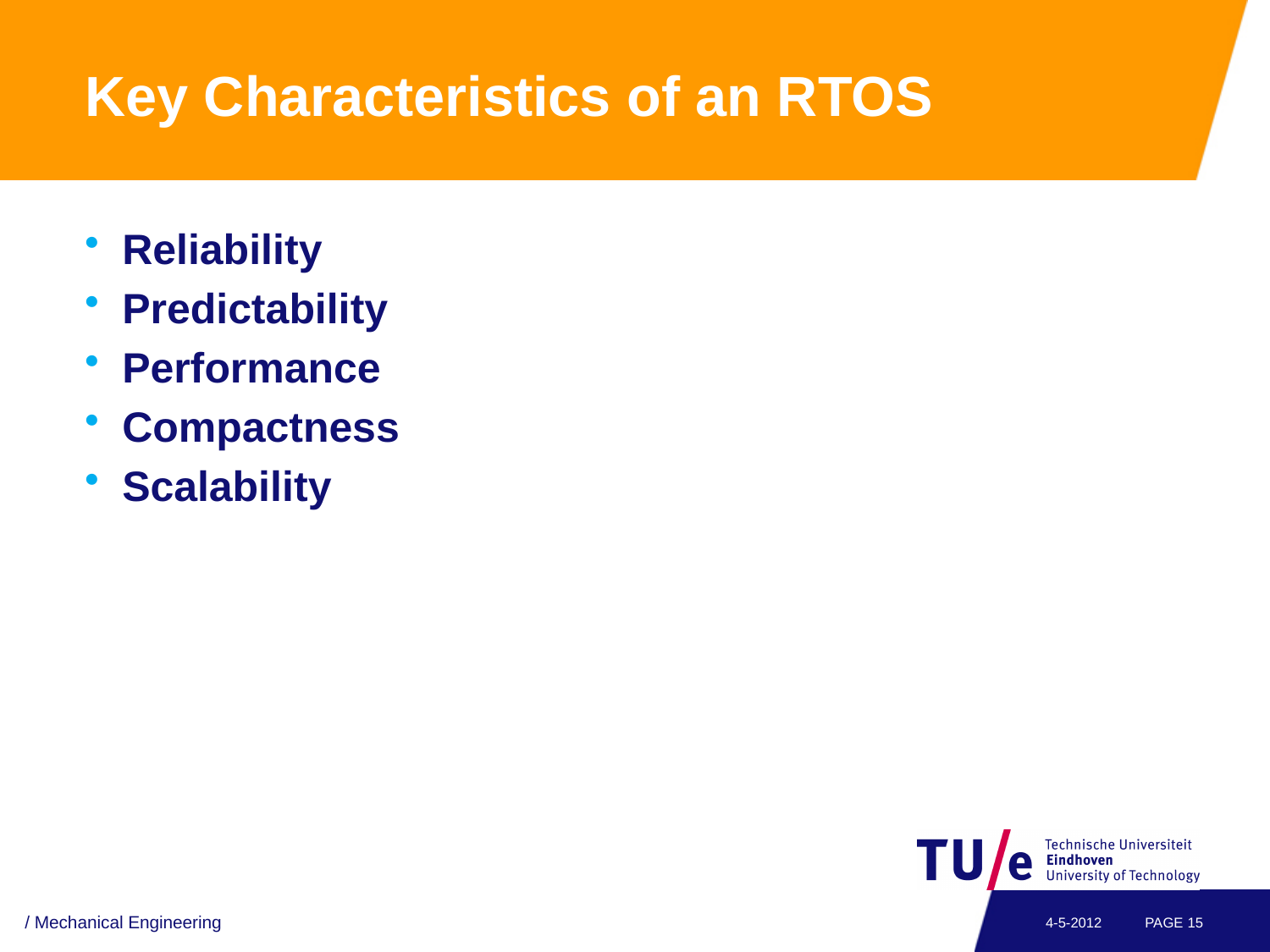

# Key Characteristics of an RTOS
Reliability
Predictability
Performance
Compactness
Scalability
/ Mechanical Engineering
4-5-2012
PAGE 15